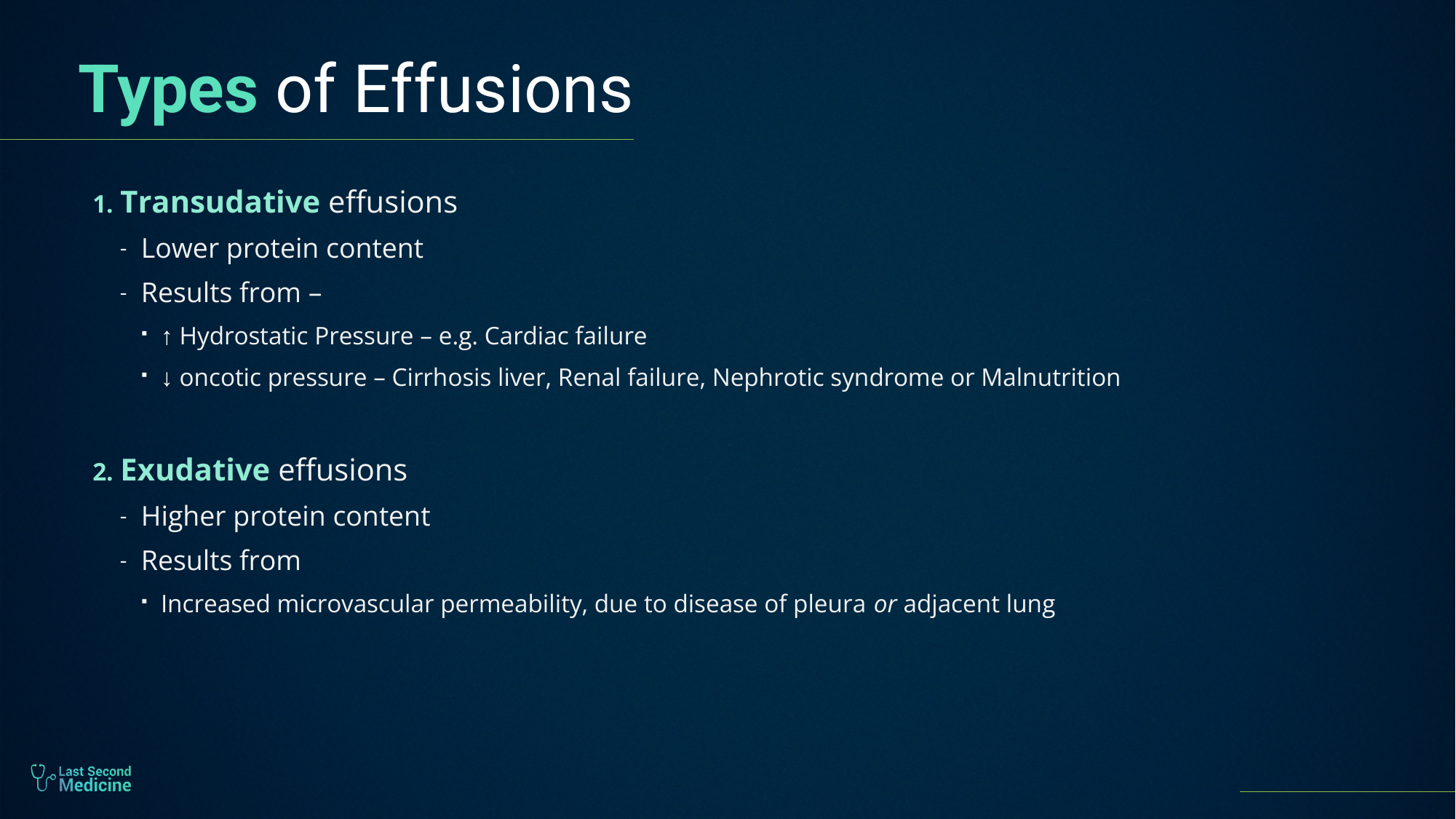

# Types of Effusions
Transudative effusions
Lower protein content
Results from –
↑ Hydrostatic Pressure – e.g. Cardiac failure
↓ oncotic pressure – Cirrhosis liver, Renal failure, Nephrotic syndrome or Malnutrition

Exudative effusions
Higher protein content
Results from
Increased microvascular permeability, due to disease of pleura or adjacent lung